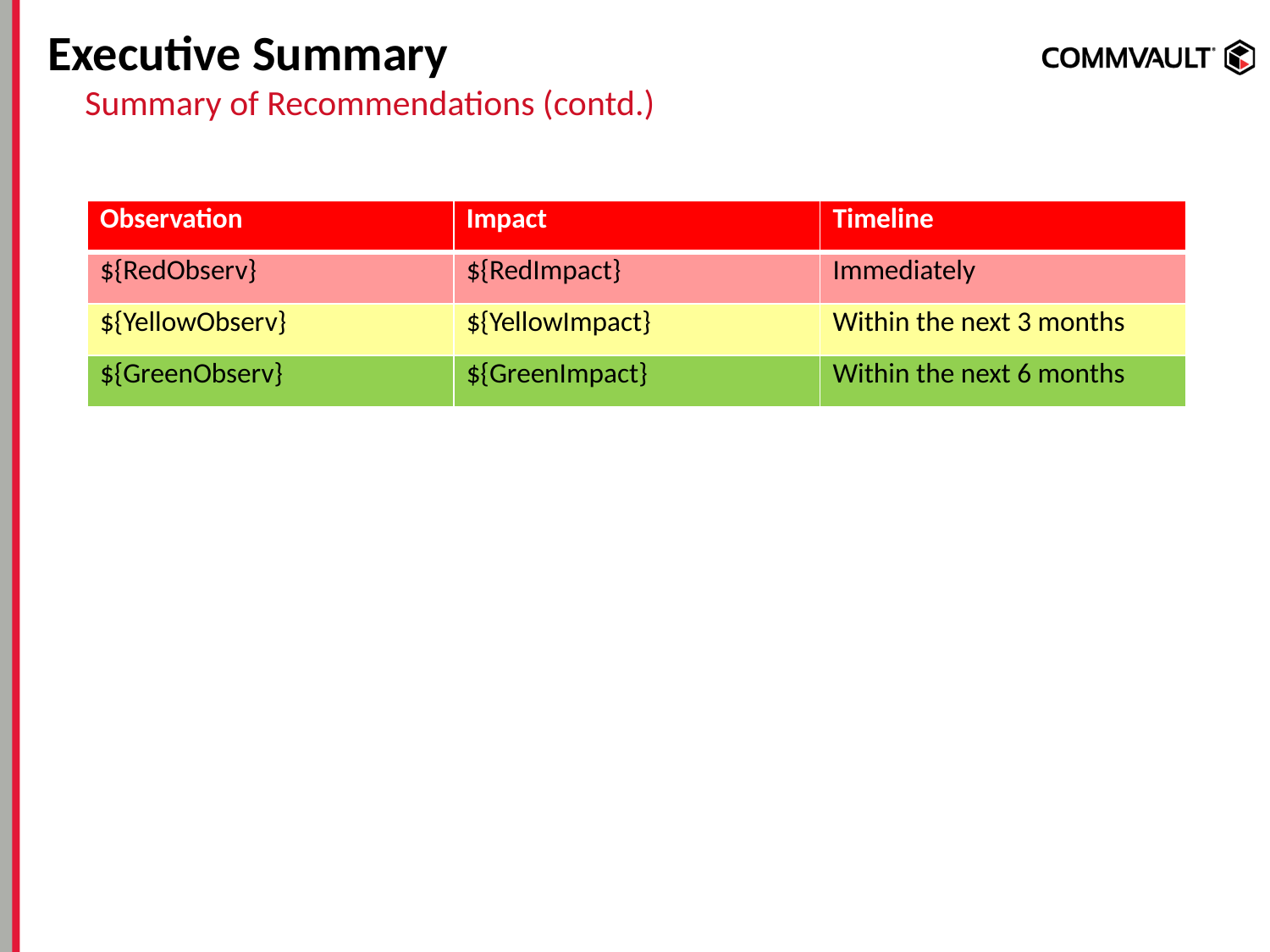

# Executive Summary
Summary of Recommendations (contd.)
| Observation | Impact | Timeline |
| --- | --- | --- |
| ${RedObserv} | ${RedImpact} | Immediately |
| ${YellowObserv} | ${YellowImpact} | Within the next 3 months |
| ${GreenObserv} | ${GreenImpact} | Within the next 6 months |